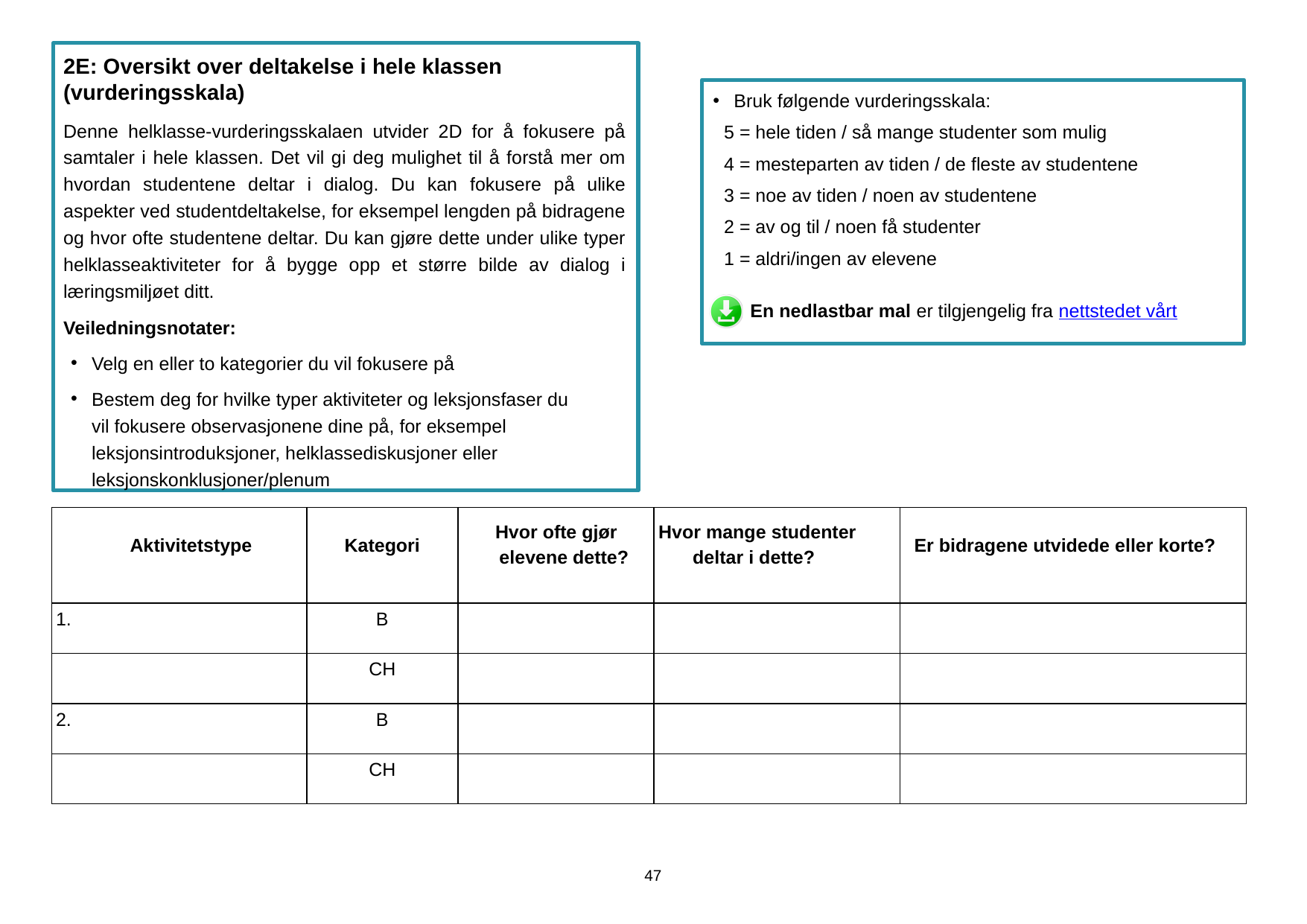

2E: Oversikt over deltakelse i hele klassen (vurderingsskala)
Denne helklasse-vurderingsskalaen utvider 2D for å fokusere på samtaler i hele klassen. Det vil gi deg mulighet til å forstå mer om hvordan studentene deltar i dialog. Du kan fokusere på ulike aspekter ved studentdeltakelse, for eksempel lengden på bidragene og hvor ofte studentene deltar. Du kan gjøre dette under ulike typer helklasseaktiviteter for å bygge opp et større bilde av dialog i læringsmiljøet ditt.
Veiledningsnotater:
Velg en eller to kategorier du vil fokusere på
Bestem deg for hvilke typer aktiviteter og leksjonsfaser du vil fokusere observasjonene dine på, for eksempel leksjonsintroduksjoner, helklassediskusjoner eller leksjonskonklusjoner/plenum
Bruk følgende vurderingsskala:
5 = hele tiden / så mange studenter som mulig
4 = mesteparten av tiden / de fleste av studentene
3 = noe av tiden / noen av studentene
2 = av og til / noen få studenter
1 = aldri/ingen av elevene

En nedlastbar mal er tilgjengelig fra nettstedet vårt

| Aktivitetstype | Kategori | Hvor ofte gjør elevene dette? | Hvor mange studenter deltar i dette? | Er bidragene utvidede eller korte? |
| --- | --- | --- | --- | --- |
| 1. | B |  |  |  |
|  | CH |  |  |  |
| 2. | B |  |  |  |
|  | CH |  |  |  |
47